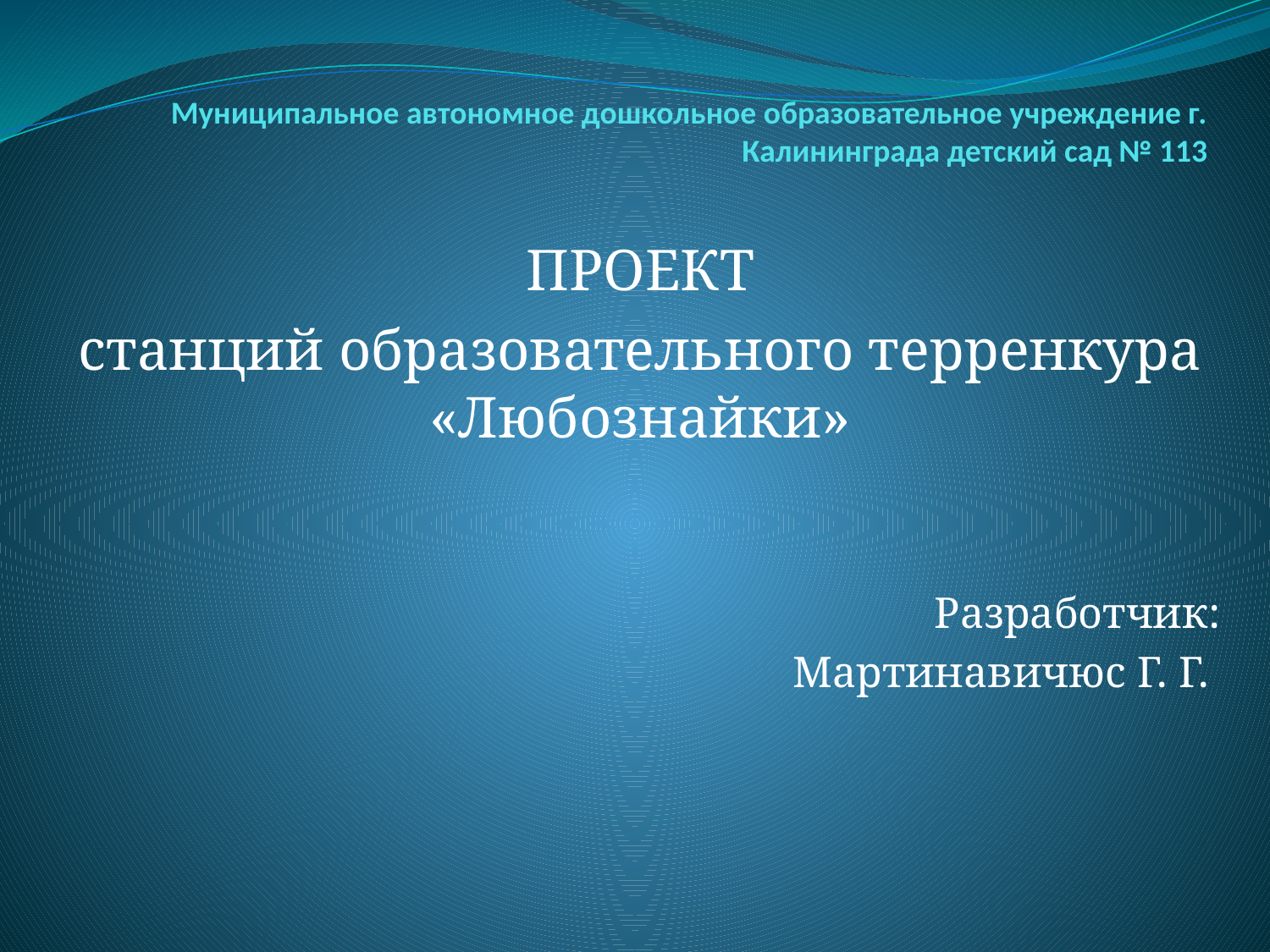

# Муниципальное автономное дошкольное образовательное учреждение г. Калининграда детский сад № 113
ПРОЕКТ
станций образовательного терренкура «Любознайки»

Разработчик:
Мартинавичюс Г. Г.